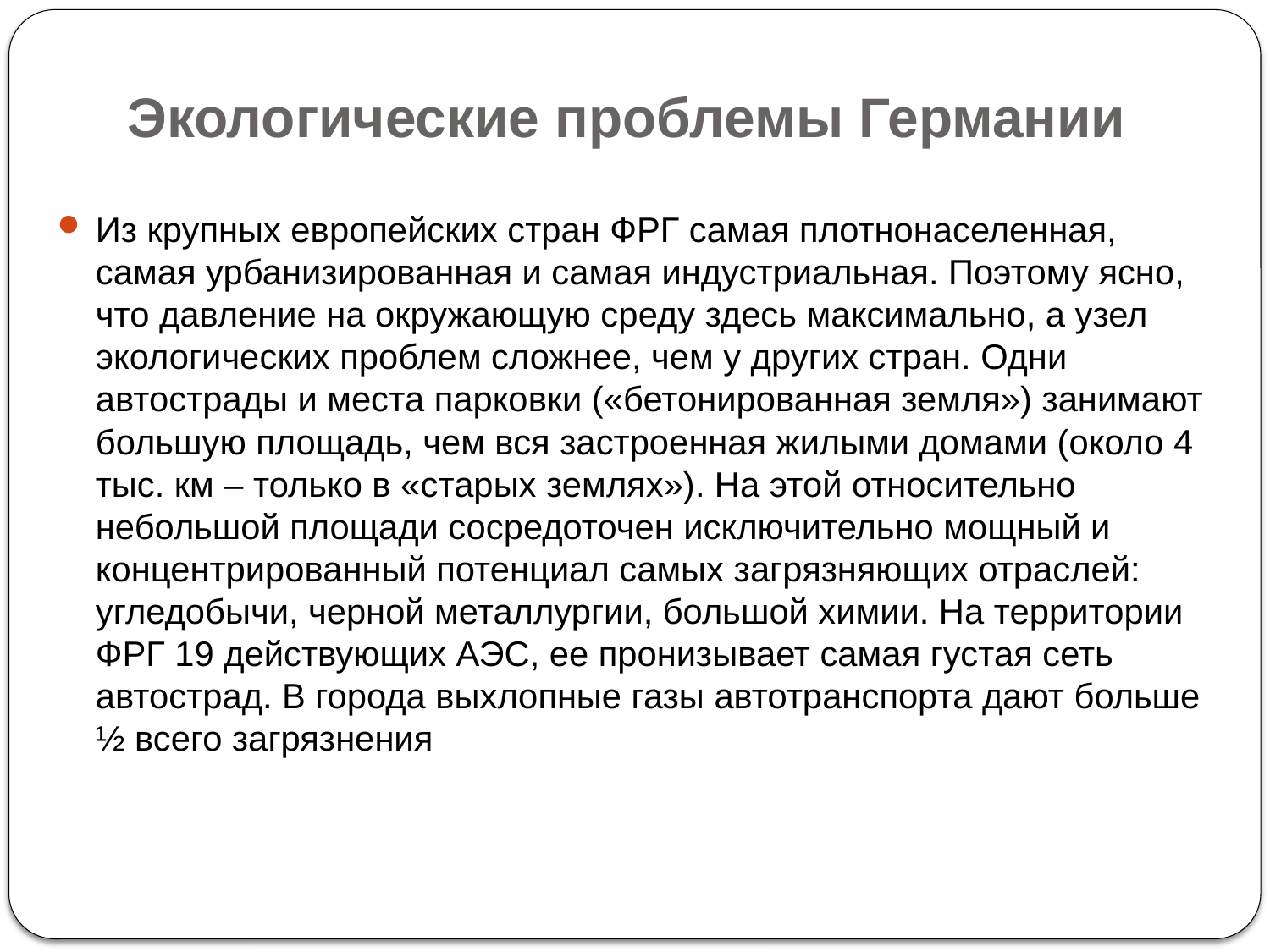

# Экологические проблемы Германии
Из крупных европейских стран ФРГ самая плотнонаселенная, самая урбанизированная и самая индустриальная. Поэтому ясно, что давление на окружающую среду здесь максимально, а узел экологических проблем сложнее, чем у других стран. Одни автострады и места парковки («бетонированная земля») занимают большую площадь, чем вся застроенная жилыми домами (около 4 тыс. км – только в «старых землях»). На этой относительно небольшой площади сосредоточен исключительно мощный и концентрированный потенциал самых загрязняющих отраслей: угледобычи, черной металлургии, большой химии. На территории ФРГ 19 действующих АЭС, ее пронизывает самая густая сеть автострад. В города выхлопные газы автотранспорта дают больше ½ всего загрязнения